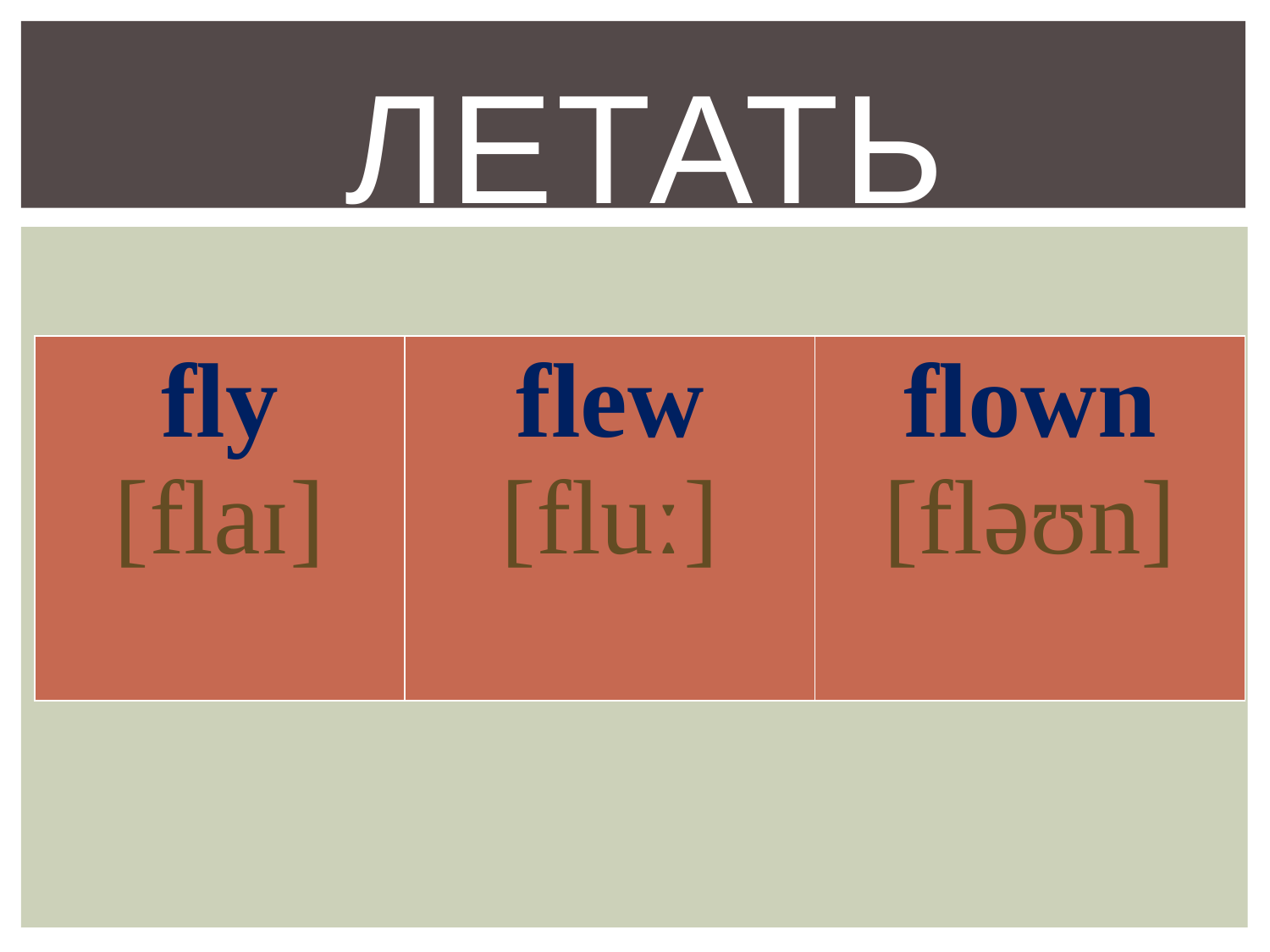

# летать
| fly [flaɪ] | flew [fluː] | flown [fləʊn] |
| --- | --- | --- |